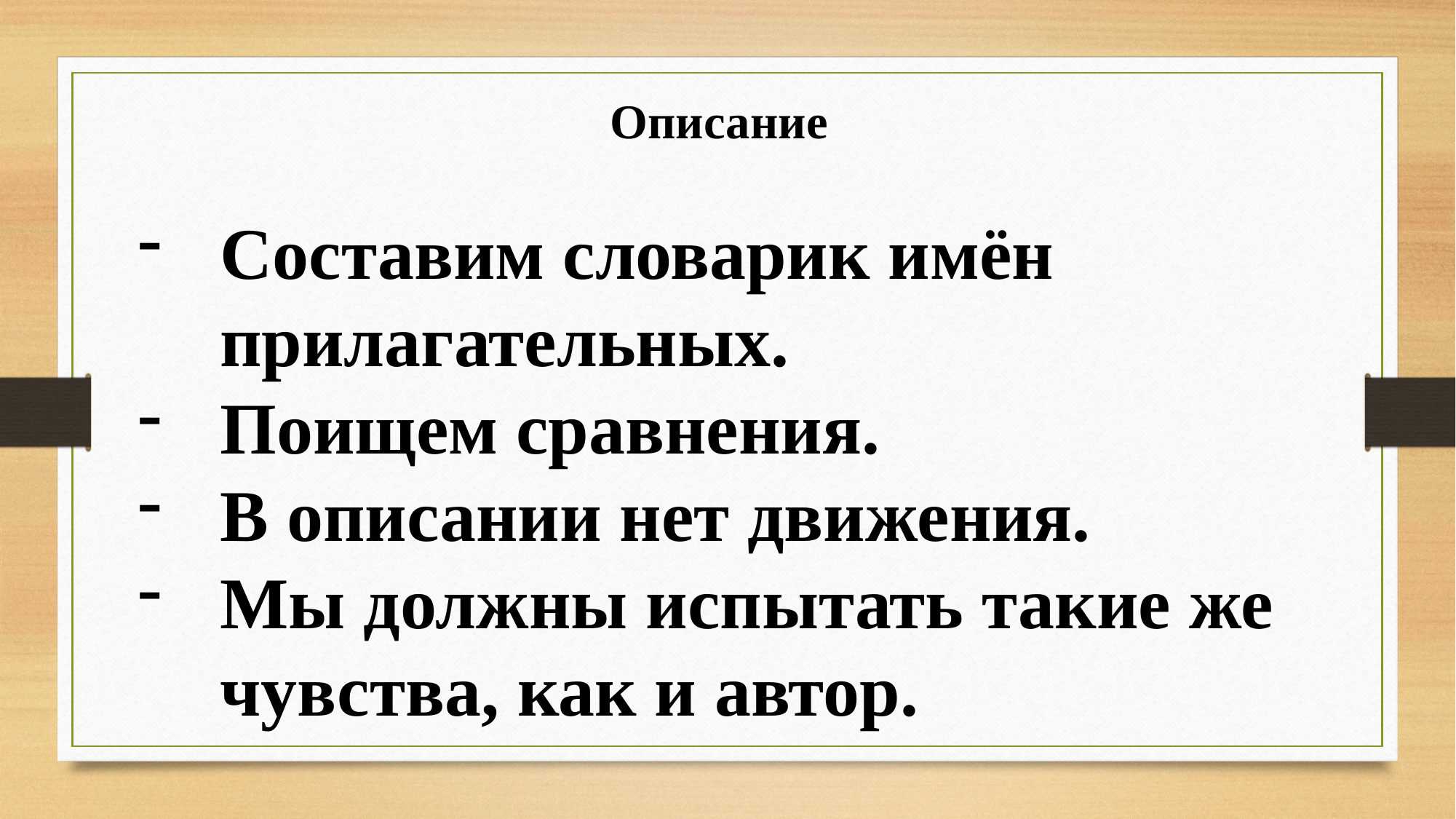

Описание

Составим словарик имён прилагательных.
Поищем сравнения.
В описании нет движения.
Мы должны испытать такие же чувства, как и автор.